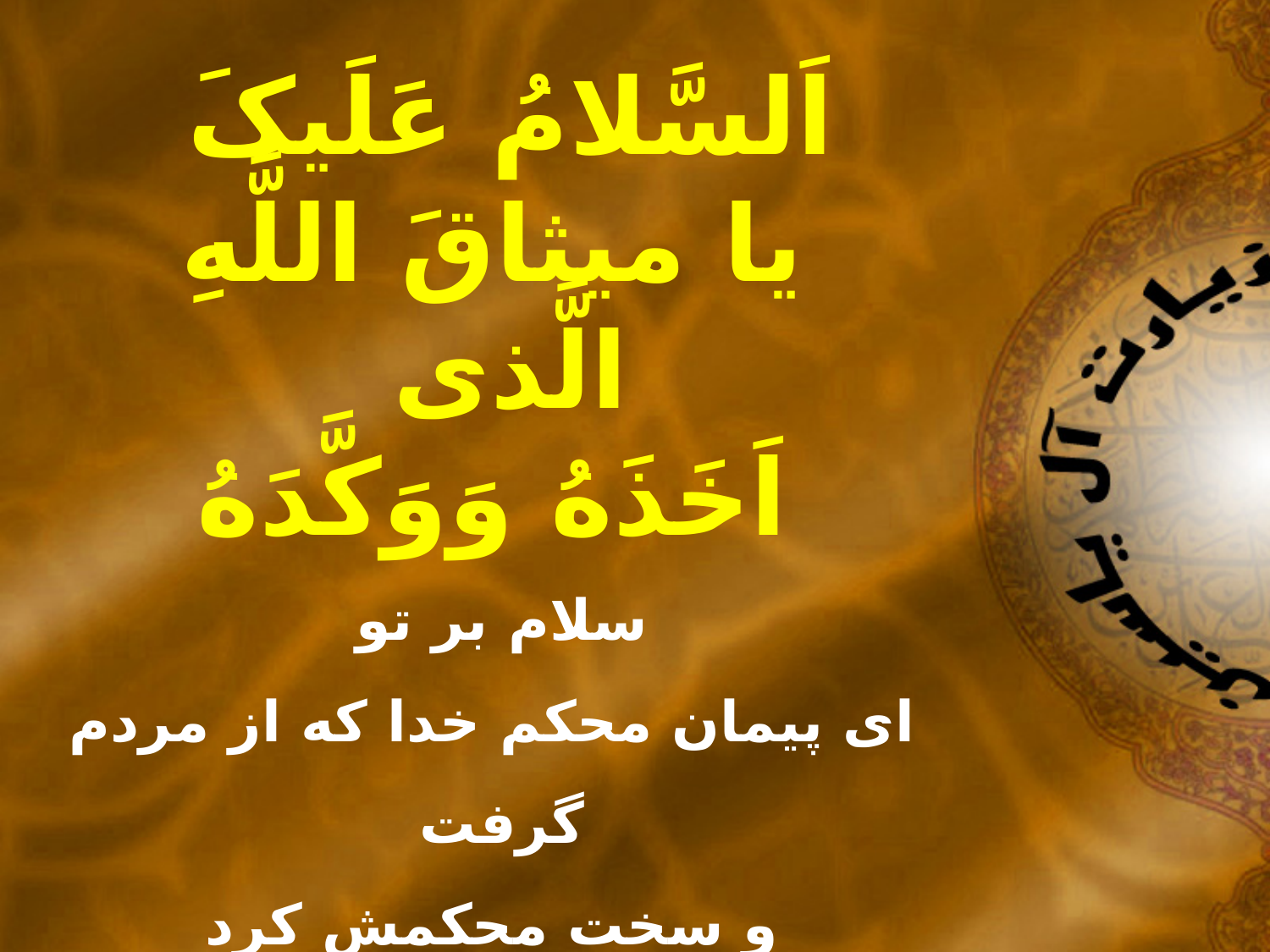

اَلسَّلامُ عَلَيکَ
يا ميثاقَ اللَّهِ الَّذى
اَخَذَهُ وَوَکَّدَهُ
سلام بر تو
اى پيمان محکم خدا که از مردم گرفت
و سخت محکمش کرد